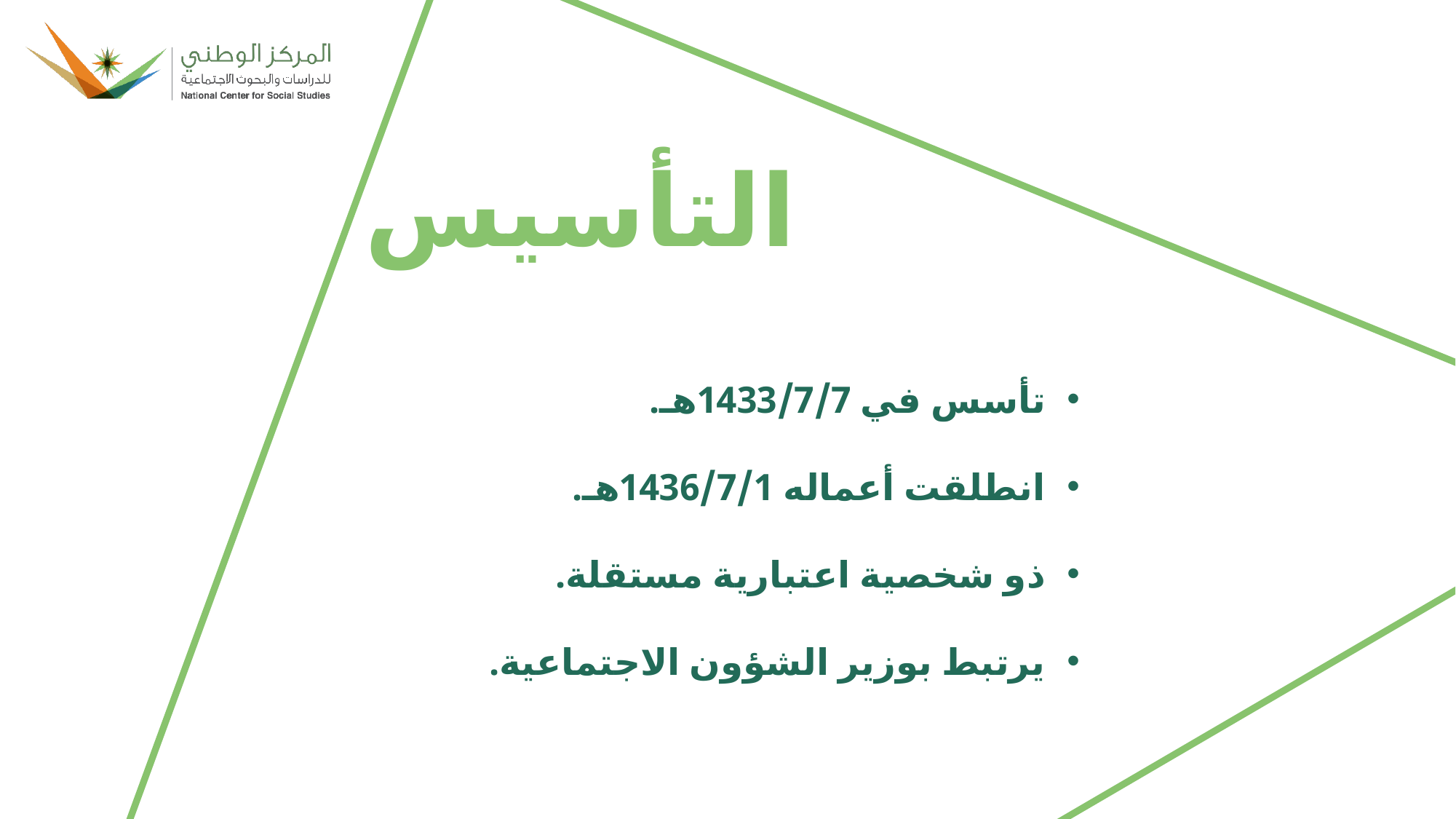

# التأسيس
تأسس في 1433/7/7هـ.
انطلقت أعماله 1436/7/1هـ.
ذو شخصية اعتبارية مستقلة.
يرتبط بوزير الشؤون الاجتماعية.